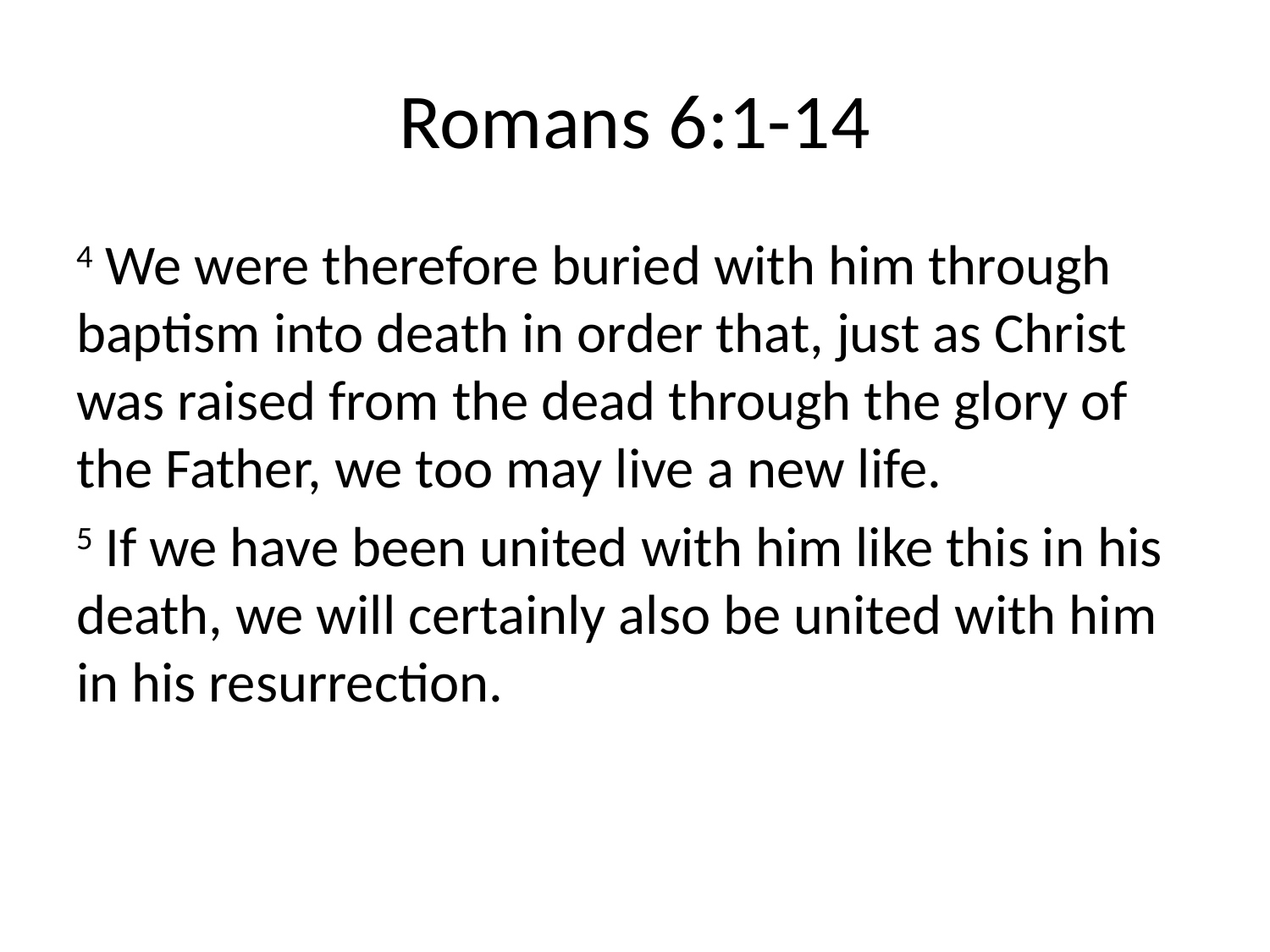

# Romans 6:1-14
4 We were therefore buried with him through baptism into death in order that, just as Christ was raised from the dead through the glory of the Father, we too may live a new life.
5 If we have been united with him like this in his death, we will certainly also be united with him in his resurrection.